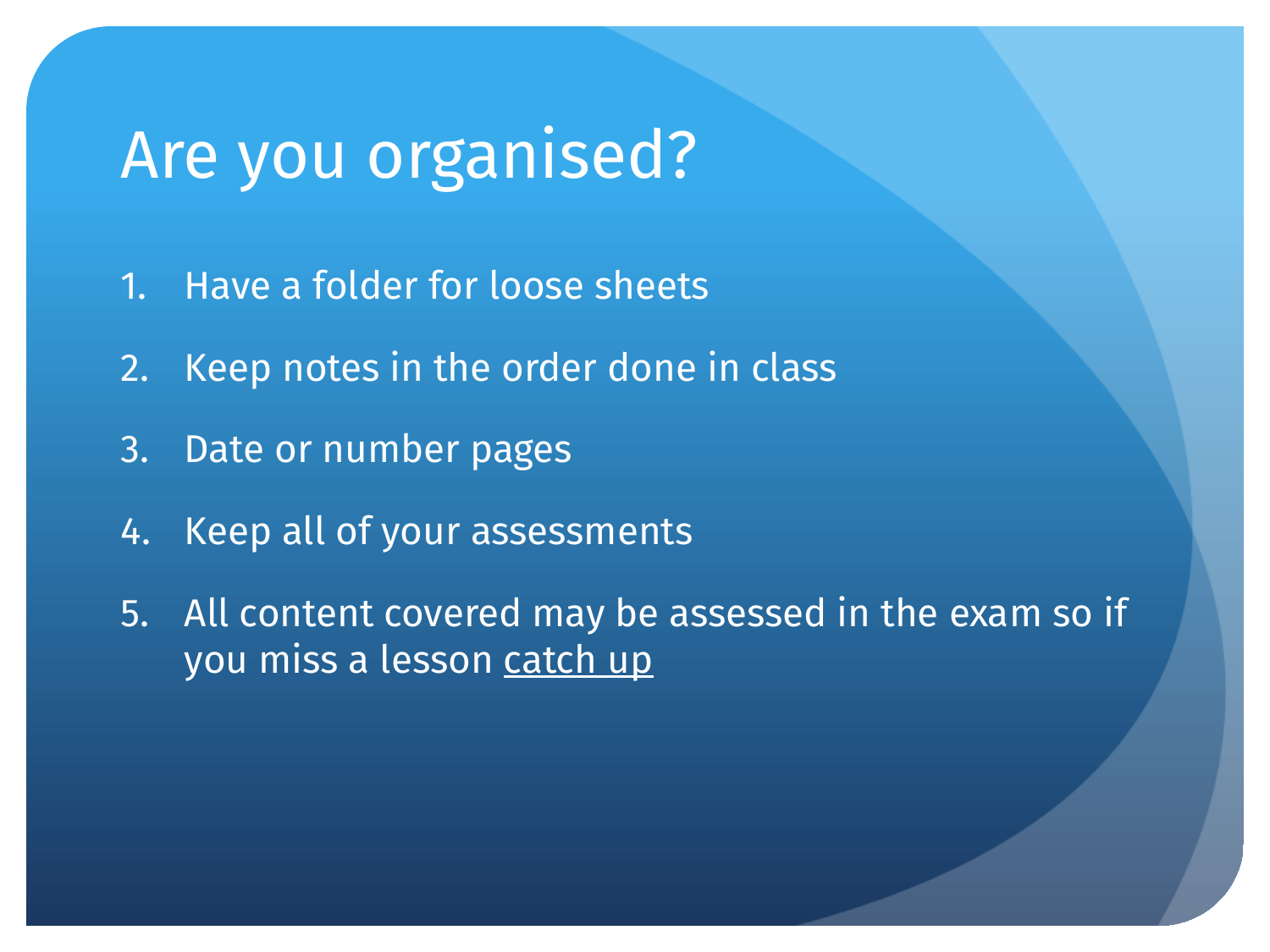

# Are you organised?
Have a folder for loose sheets
Keep notes in the order done in class
Date or number pages
Keep all of your assessments
All content covered may be assessed in the exam so if you miss a lesson catch up